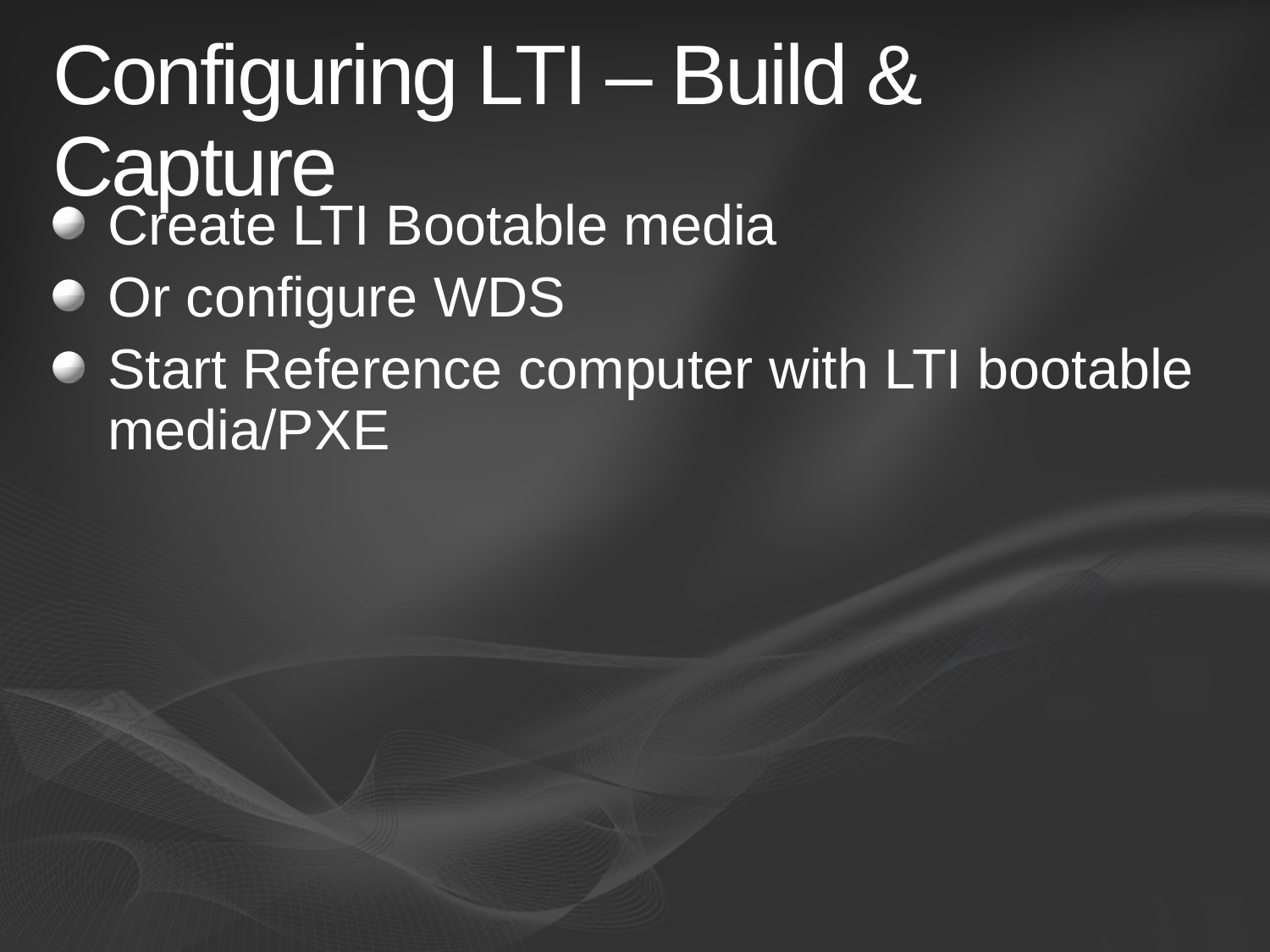

# Configuring LTI – Build & Capture
Create LTI Bootable media
Or configure WDS
Start Reference computer with LTI bootable media/PXE